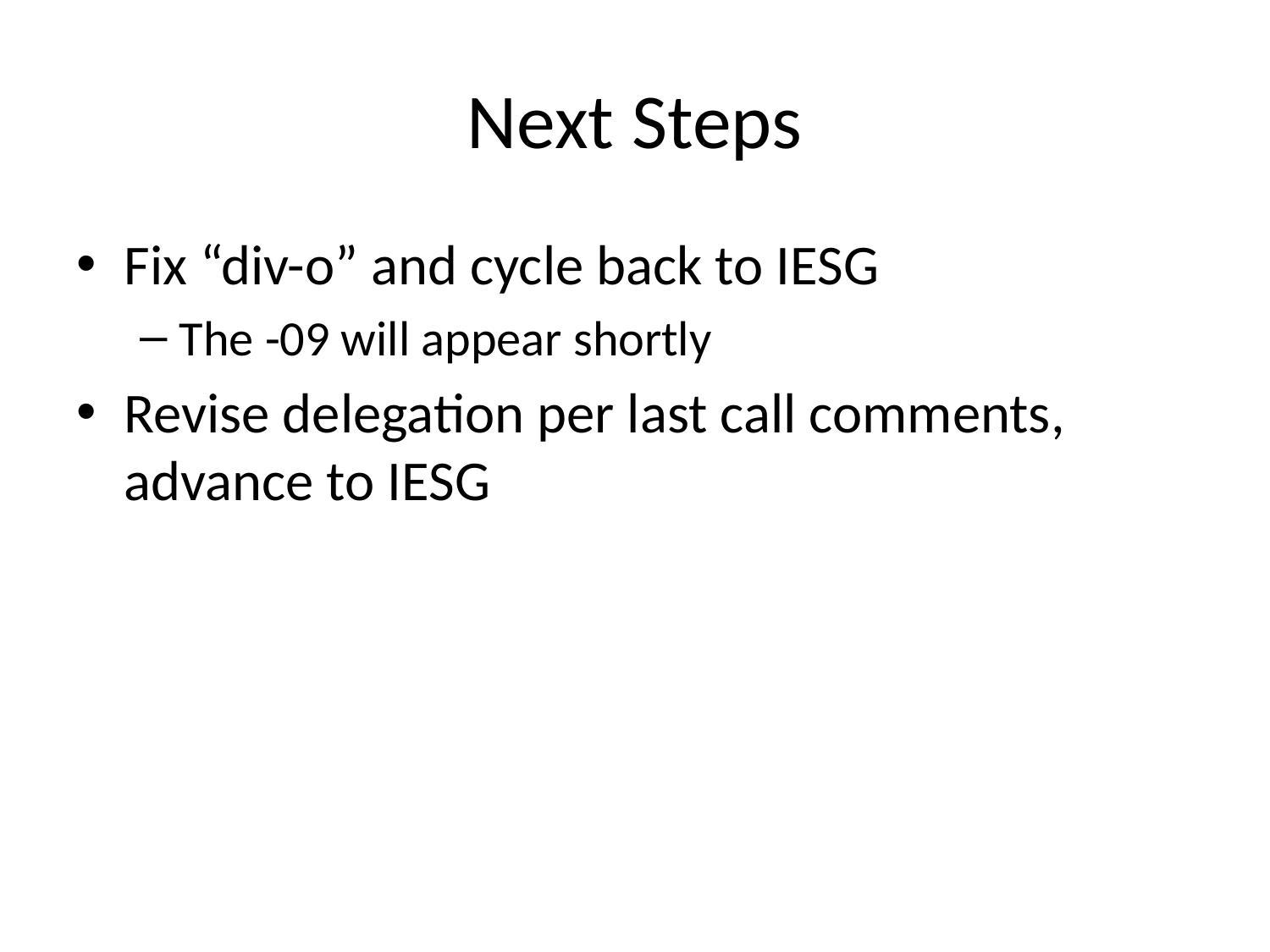

# Next Steps
Fix “div-o” and cycle back to IESG
The -09 will appear shortly
Revise delegation per last call comments, advance to IESG